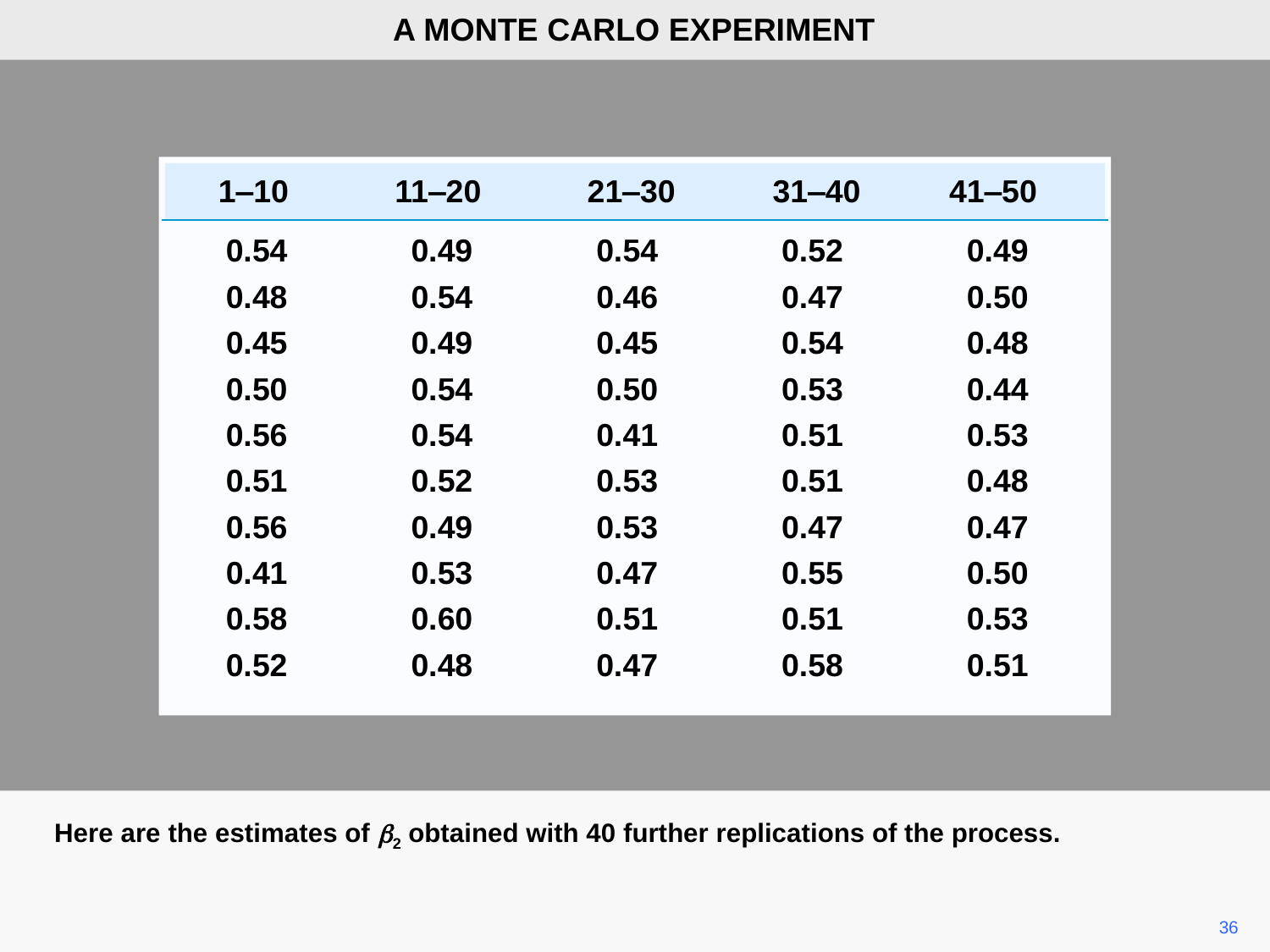

A MONTE CARLO EXPERIMENT

                  1‒10            11‒20            21‒30           31‒40          41‒50
	0.54	0.49	0.54	0.52	0.49
	0.48	0.54	0.46	0.47	0.50
	0.45	0.49	0.45	0.54	0.48
	0.50	0.54	0.50	0.53	0.44
	0.56	0.54	0.41	0.51	0.53
	0.51	0.52	0.53	0.51	0.48
	0.56	0.49	0.53	0.47	0.47
	0.41	0.53	0.47	0.55	0.50
	0.58	0.60	0.51	0.51	0.53
	0.52	0.48	0.47	0.58	0.51

Here are the estimates of β2 obtained with 40 further replications of the process.
36